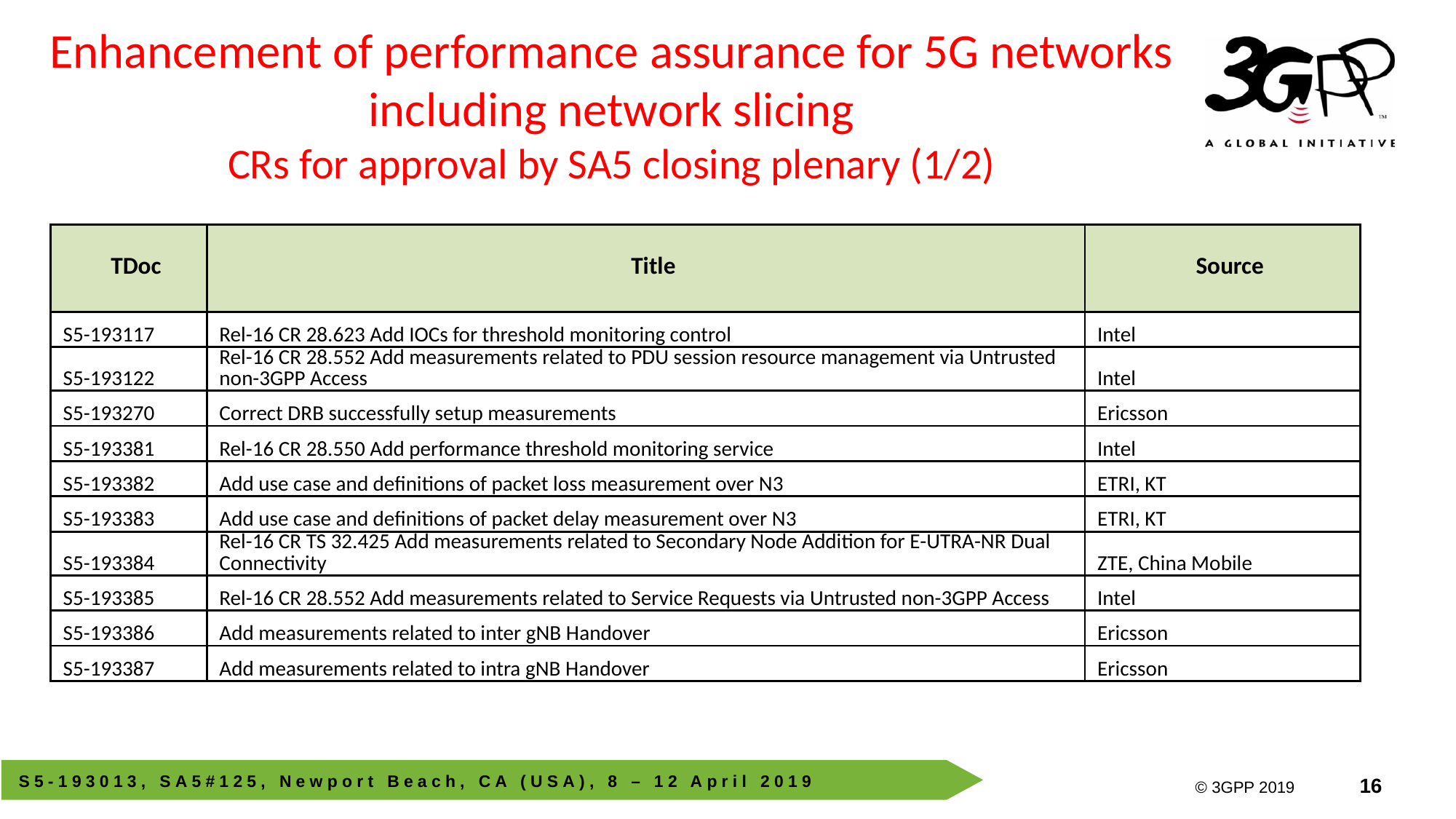

Enhancement of performance assurance for 5G networks including network slicing
CRs for approval by SA5 closing plenary (1/2)
| TDoc | Title | Source |
| --- | --- | --- |
| S5-193117 | Rel-16 CR 28.623 Add IOCs for threshold monitoring control | Intel |
| S5-193122 | Rel-16 CR 28.552 Add measurements related to PDU session resource management via Untrusted non-3GPP Access | Intel |
| S5-193270 | Correct DRB successfully setup measurements | Ericsson |
| S5-193381 | Rel-16 CR 28.550 Add performance threshold monitoring service | Intel |
| S5-193382 | Add use case and definitions of packet loss measurement over N3 | ETRI, KT |
| S5-193383 | Add use case and definitions of packet delay measurement over N3 | ETRI, KT |
| S5-193384 | Rel-16 CR TS 32.425 Add measurements related to Secondary Node Addition for E-UTRA-NR Dual Connectivity | ZTE, China Mobile |
| S5-193385 | Rel-16 CR 28.552 Add measurements related to Service Requests via Untrusted non-3GPP Access | Intel |
| S5-193386 | Add measurements related to inter gNB Handover | Ericsson |
| S5-193387 | Add measurements related to intra gNB Handover | Ericsson |